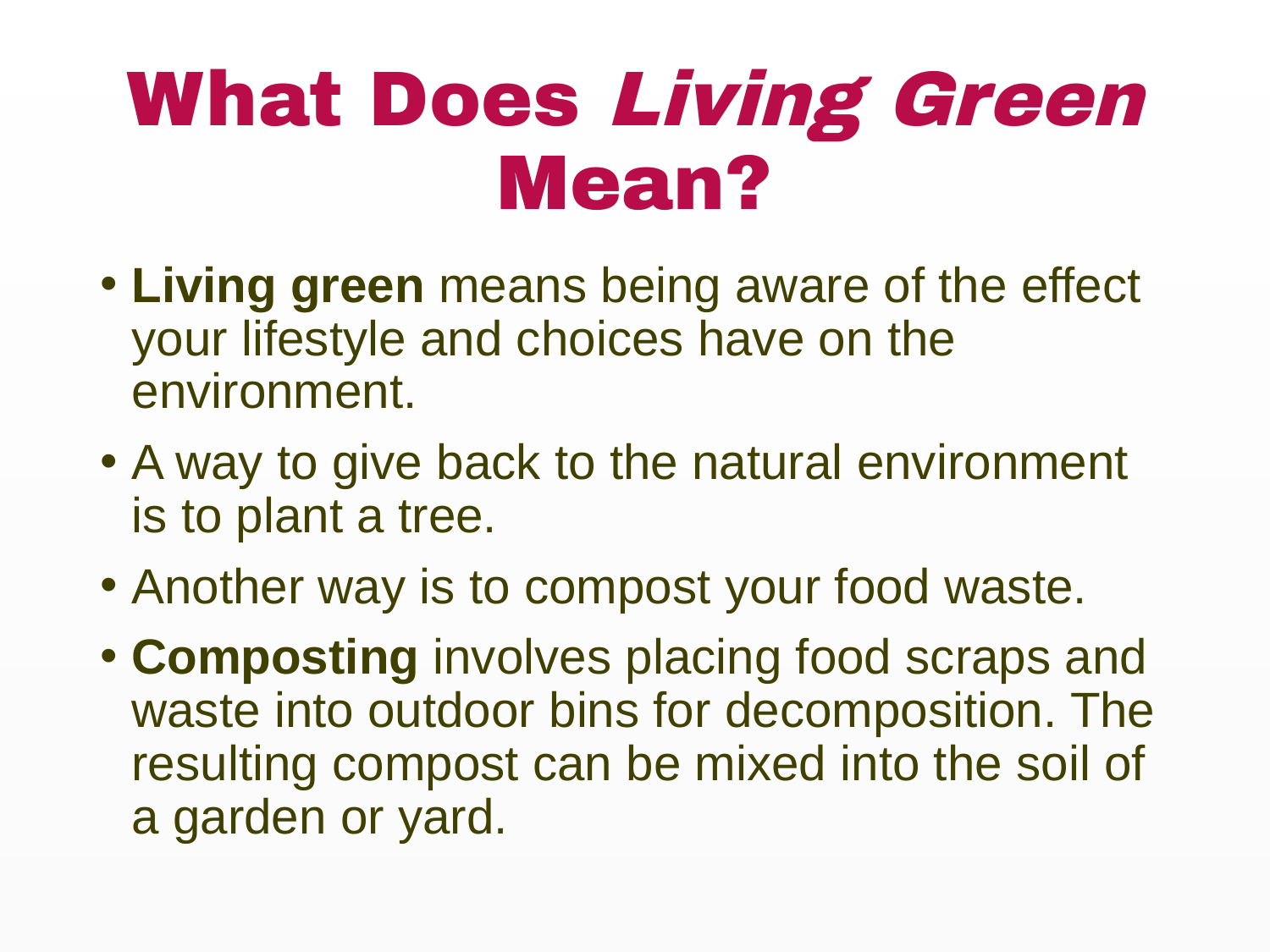

# What Does Living Green Mean?
Living green means being aware of the effect your lifestyle and choices have on the environment.
A way to give back to the natural environment is to plant a tree.
Another way is to compost your food waste.
Composting involves placing food scraps and waste into outdoor bins for decomposition. The resulting compost can be mixed into the soil of a garden or yard.